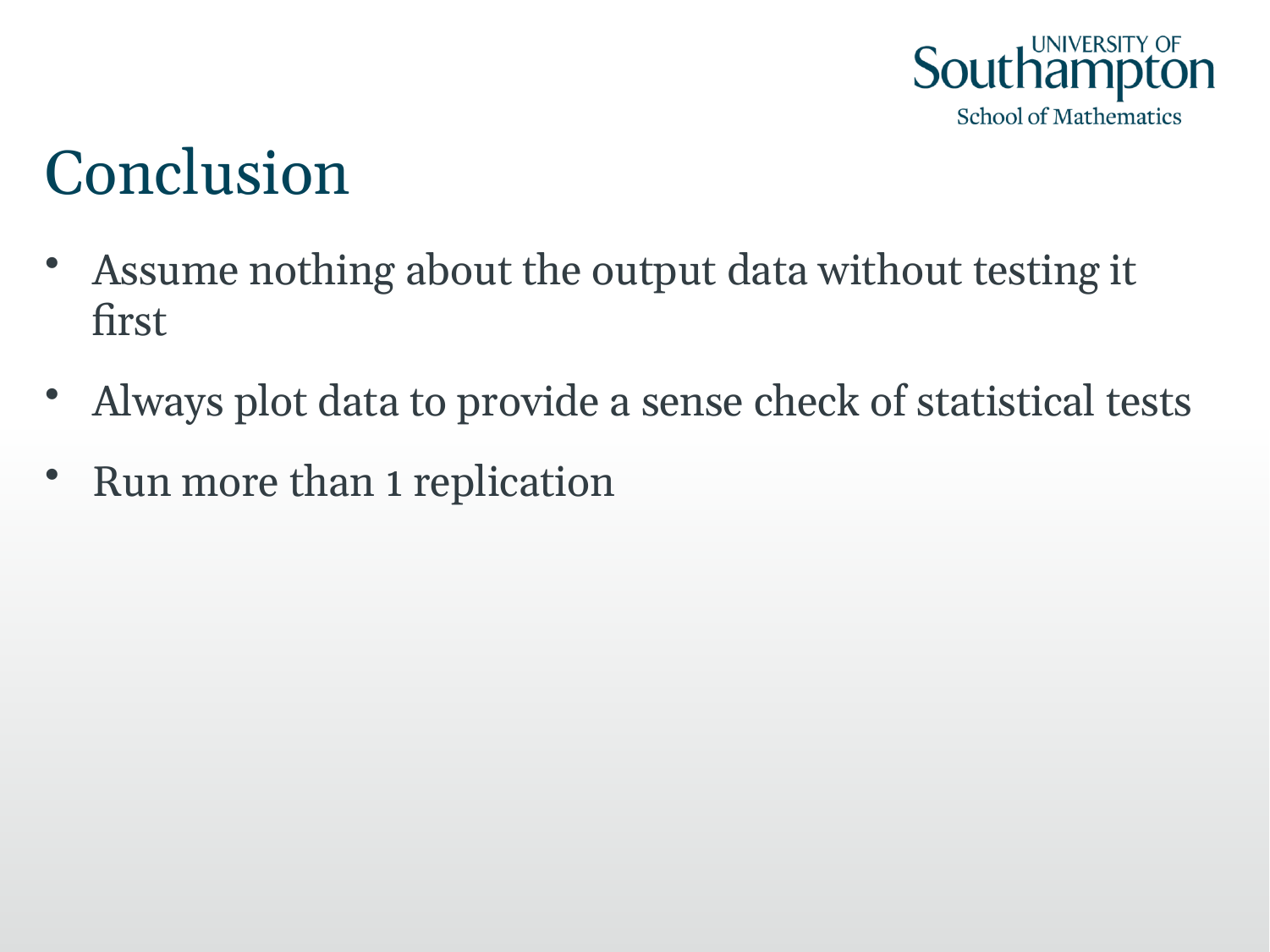

# Conclusion
Assume nothing about the output data without testing it first
Always plot data to provide a sense check of statistical tests
Run more than 1 replication